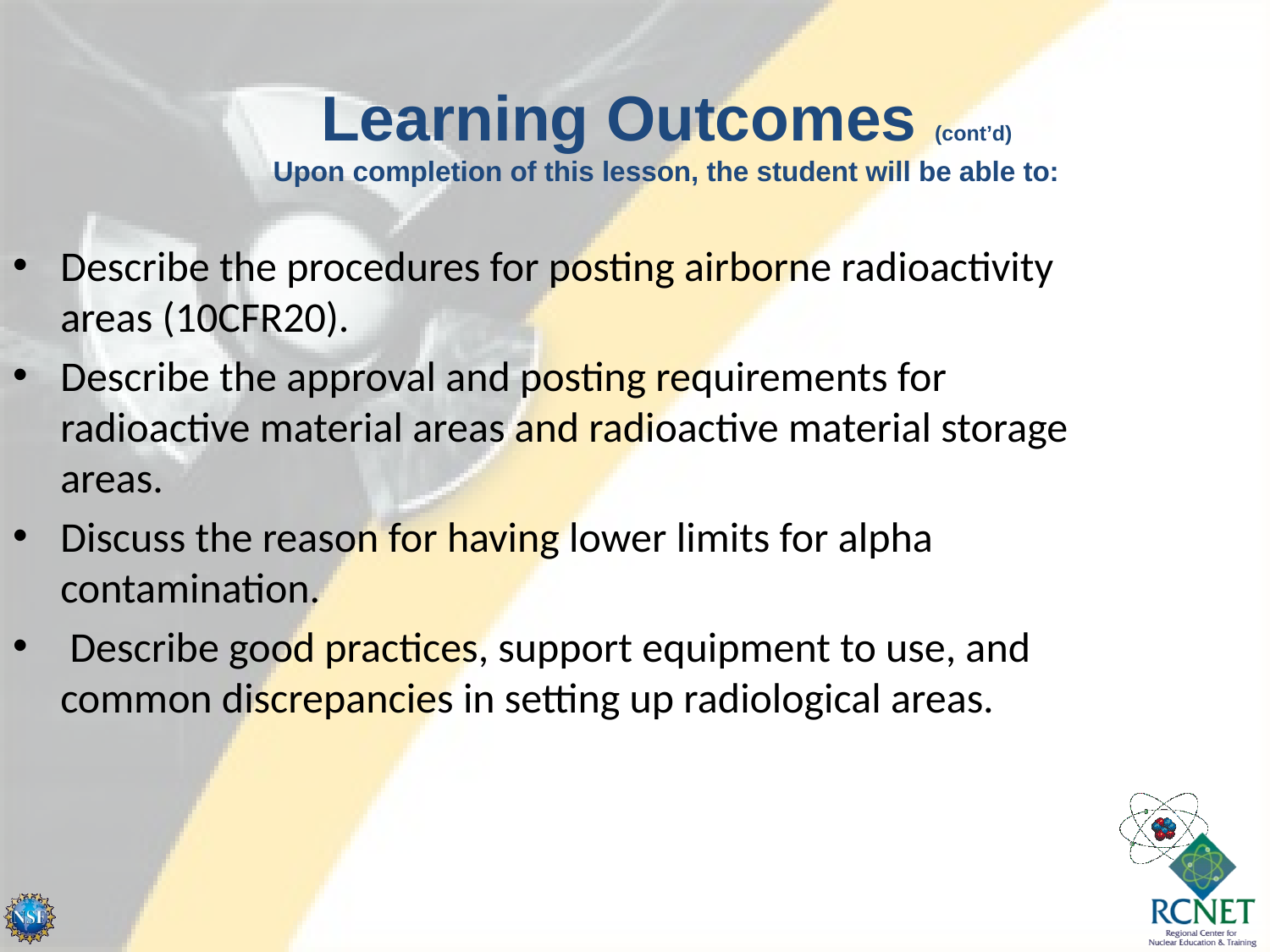

Learning Outcomes (cont’d)
Upon completion of this lesson, the student will be able to:
Describe the procedures for posting airborne radioactivity areas (10CFR20).
Describe the approval and posting requirements for radioactive material areas and radioactive material storage areas.
Discuss the reason for having lower limits for alpha contamination.
 Describe good practices, support equipment to use, and common discrepancies in setting up radiological areas.